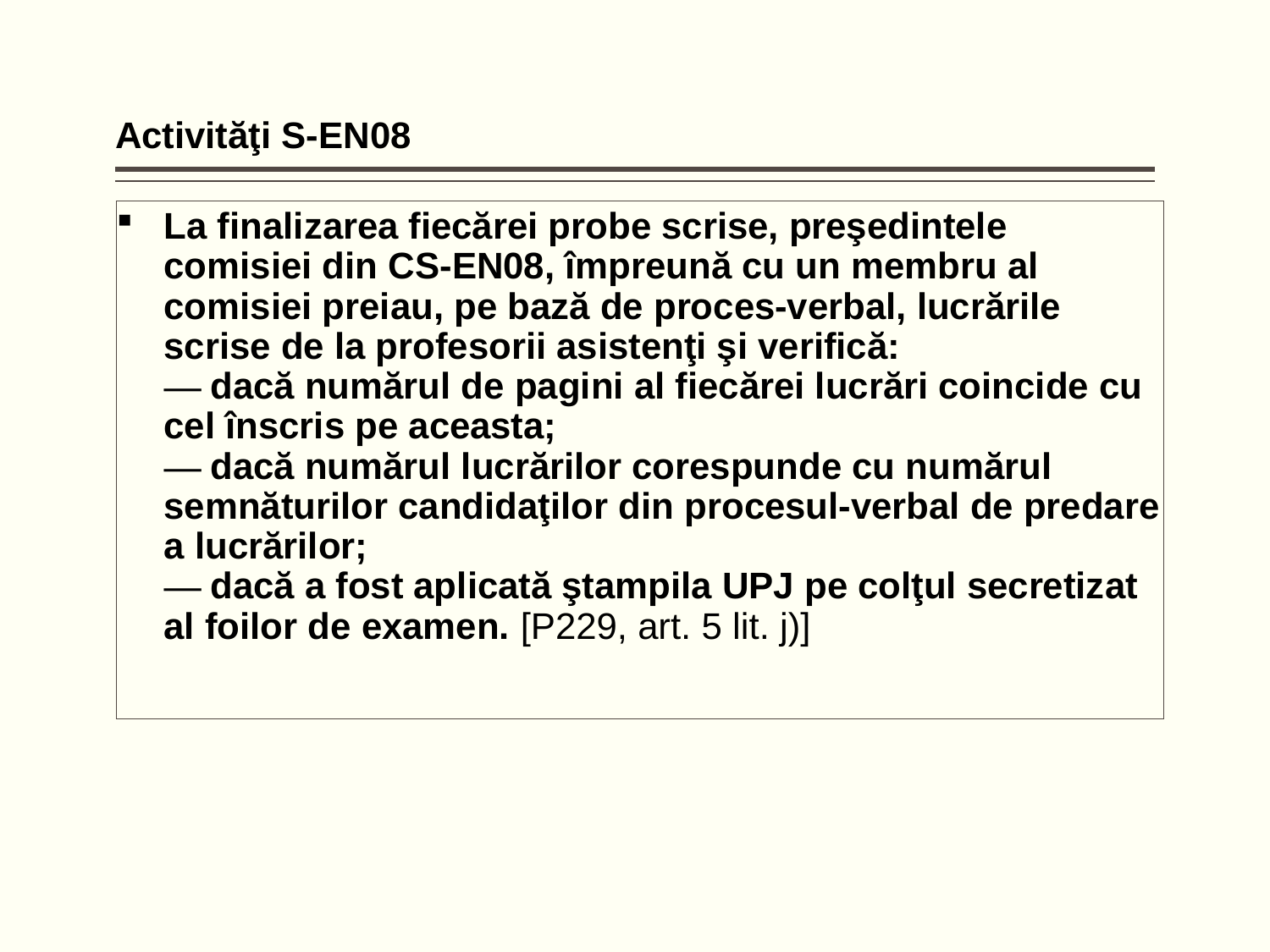

Activităţi S-EN08
# La finalizarea fiecărei probe scrise, preşedintele comisiei din CS-EN08, împreună cu un membru al comisiei preiau, pe bază de proces-verbal, lucrările scrise de la profesorii asistenţi şi verifică: — dacă numărul de pagini al fiecărei lucrări coincide cu cel înscris pe aceasta; — dacă numărul lucrărilor corespunde cu numărul semnăturilor candidaţilor din procesul-verbal de predare a lucrărilor; — dacă a fost aplicată ştampila UPJ pe colţul secretizat al foilor de examen. [P229, art. 5 lit. j)]